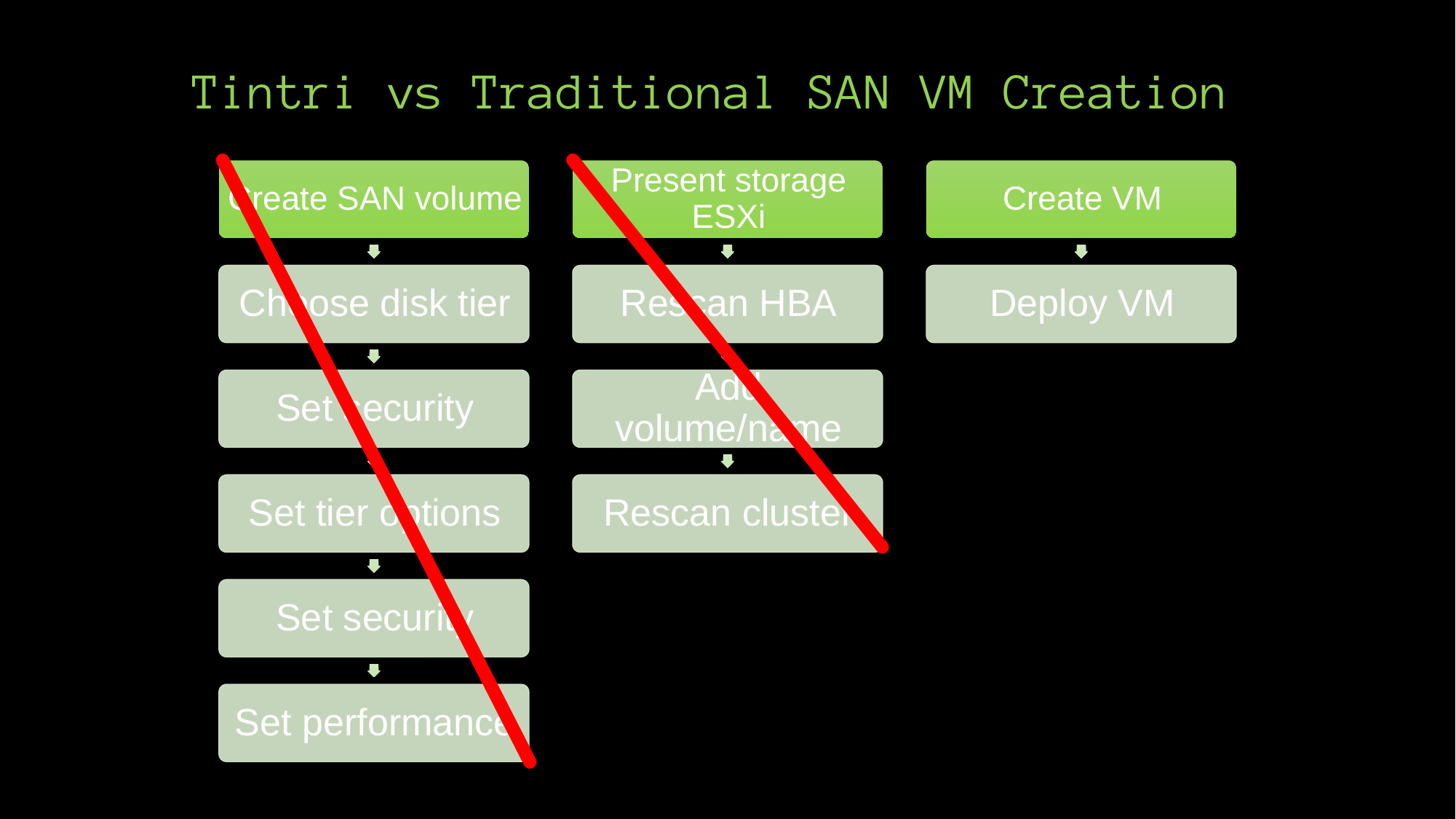

# Tintri vs Traditional SAN VM Creation
Create SAN volume
Choose disk tier
Set security
Set tier options
Set security
Set performance
Present storage ESXi
Rescan HBA
Add volume/name
Rescan cluster
Create VM
Deploy VM